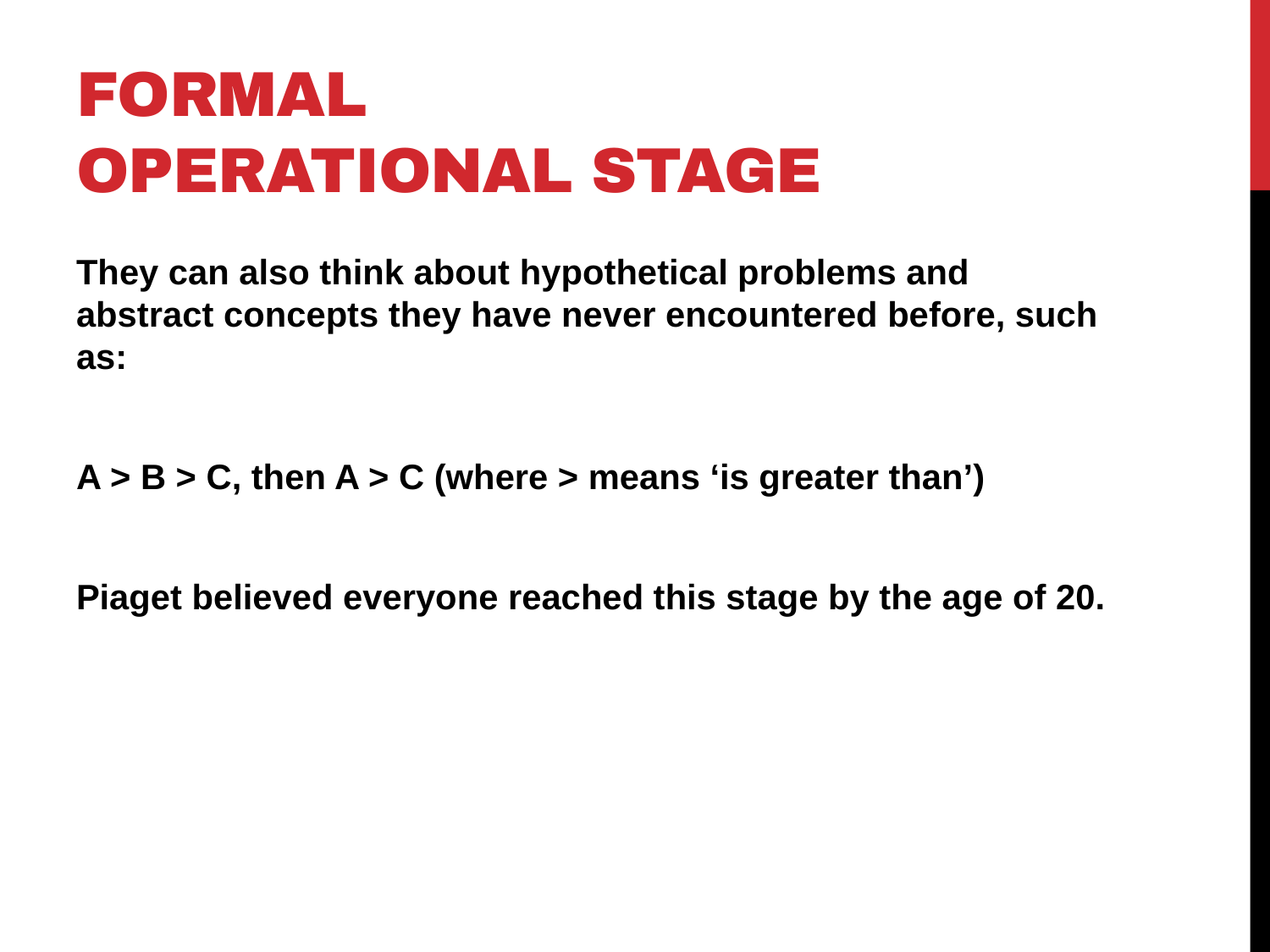

# Formal Operational Stage
They can also think about hypothetical problems and abstract concepts they have never encountered before, such as:

A > B > C, then A > C (where > means ‘is greater than’)

Piaget believed everyone reached this stage by the age of 20.